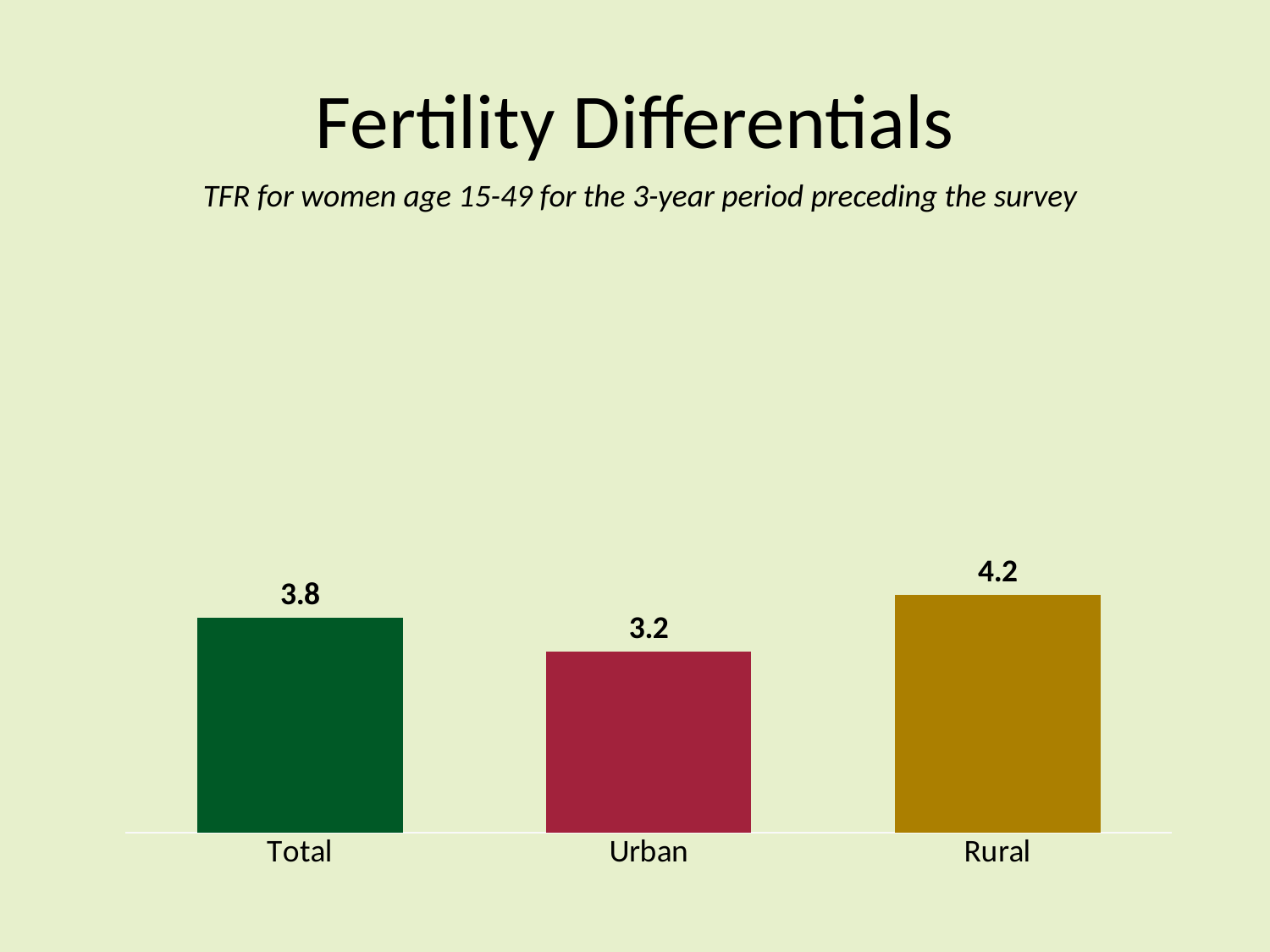

# Fertility Differentials
TFR for women age 15-49 for the 3-year period preceding the survey

### Chart

| Category | Series 1 |
|---|---|
| Total | 3.8 |
| Urban | 3.2 |
| Rural | 4.2 |